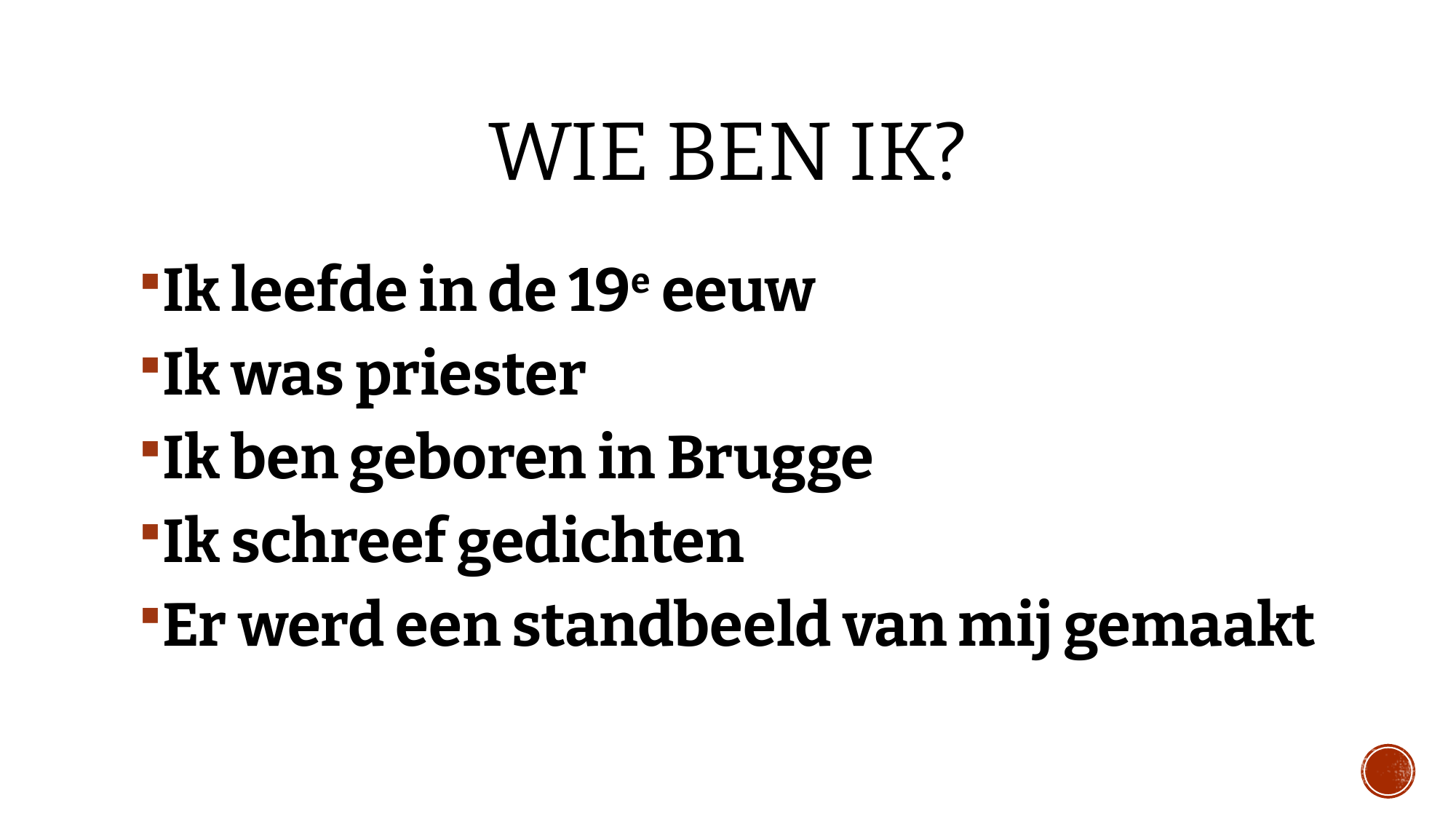

# Wie ben ik?
Ik leefde in de 19e eeuw
Ik was priester
Ik ben geboren in Brugge
Ik schreef gedichten
Er werd een standbeeld van mij gemaakt